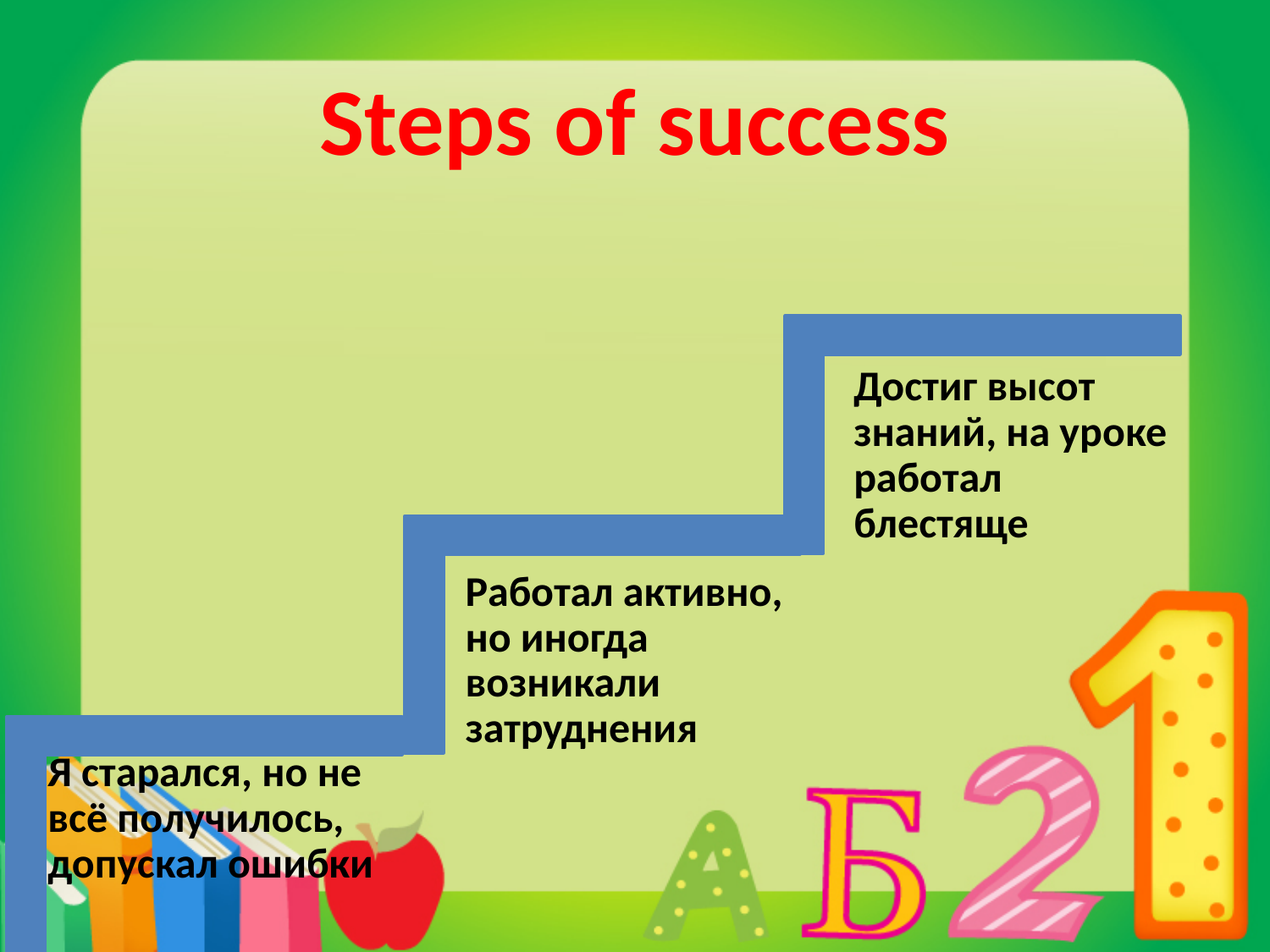

# Steps of success
Я старался, но не всё получилось, допускал ошибки
Работал активно, но иногда возникали затруднения
Достиг высот знаний, на уроке работал блестяще